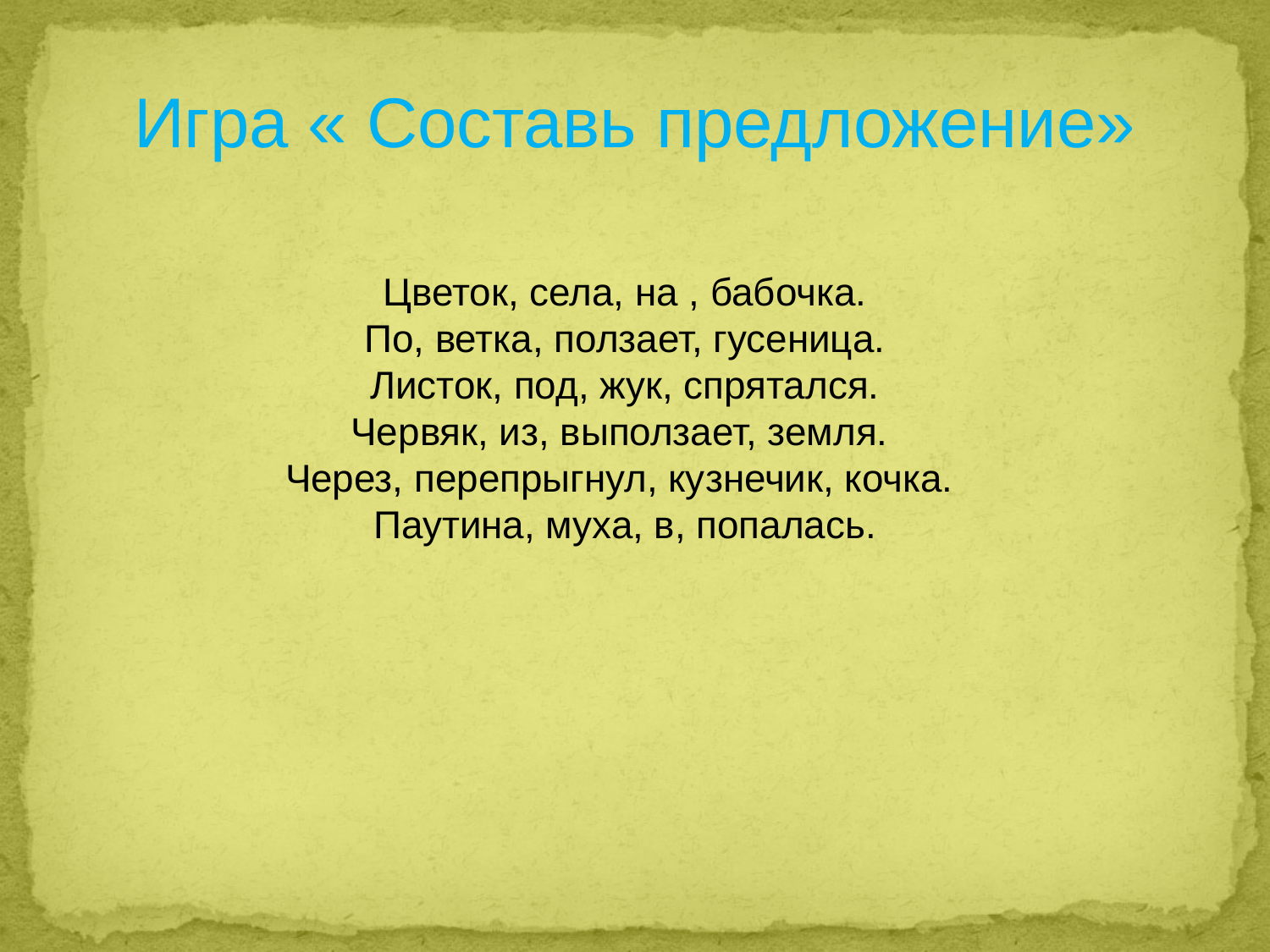

Игра « Составь предложение»
Цветок, села, на , бабочка.
По, ветка, ползает, гусеница.
Листок, под, жук, спрятался.
Червяк, из, выползает, земля. 
Через, перепрыгнул, кузнечик, кочка. 
Паутина, муха, в, попалась.